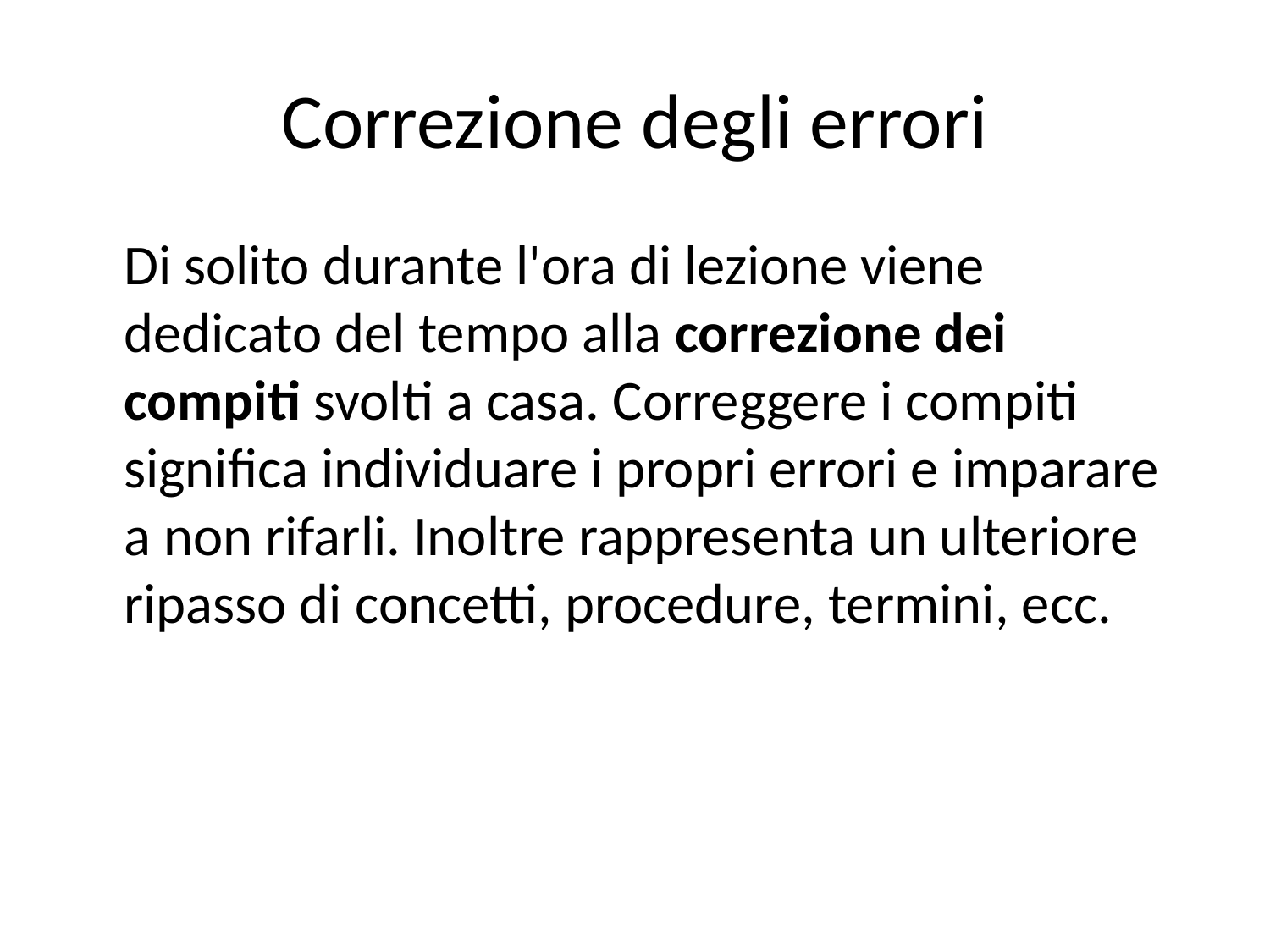

# Correzione degli errori
	Di solito durante l'ora di lezione viene dedicato del tempo alla correzione dei compiti svolti a casa. Correggere i compiti significa individuare i propri errori e imparare a non rifarli. Inoltre rappresenta un ulteriore ripasso di concetti, procedure, termini, ecc.